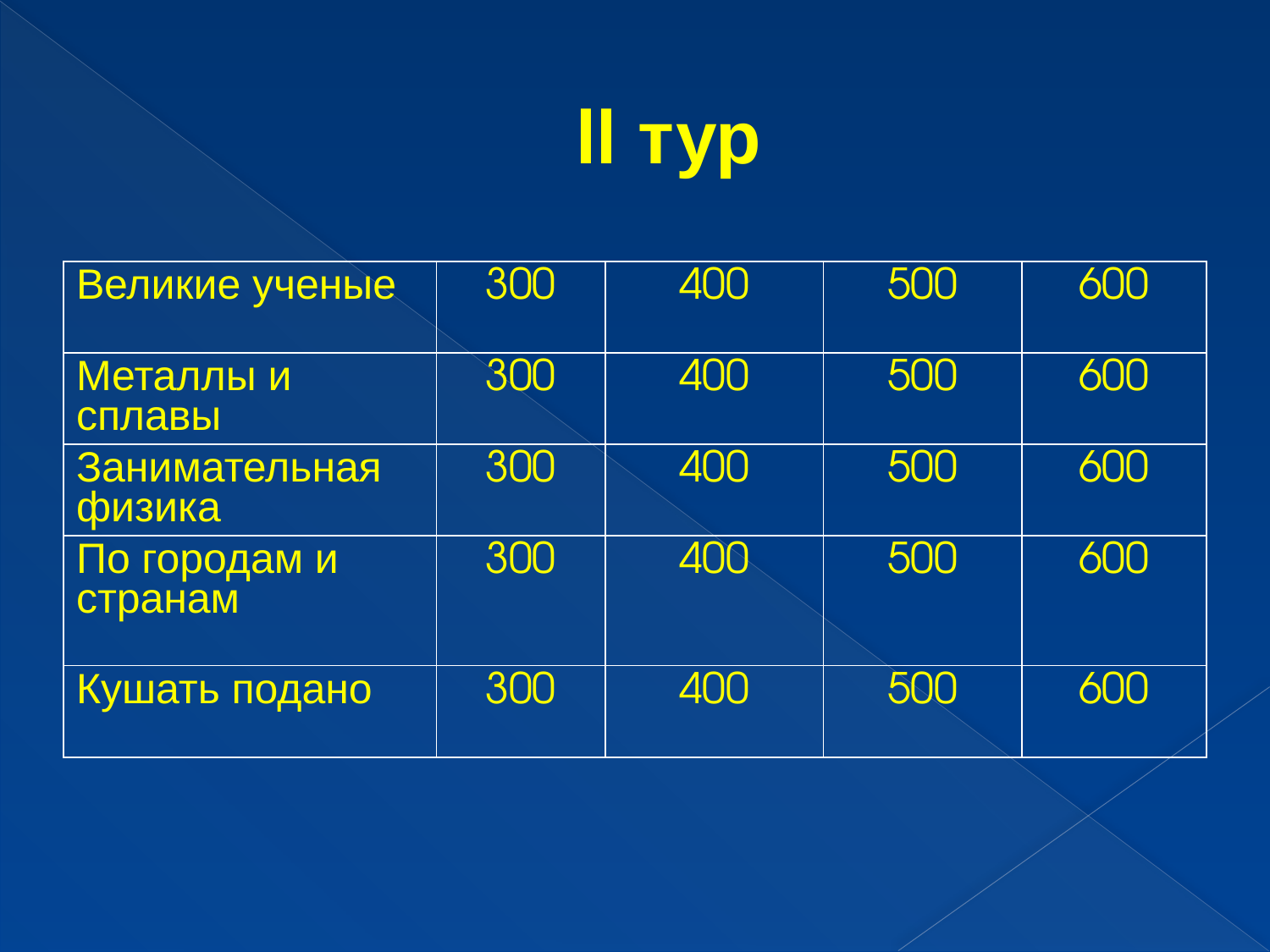

# II тур
| Великие ученые | 300 | 400 | 500 | 600 |
| --- | --- | --- | --- | --- |
| Металлы и сплавы | 300 | 400 | 500 | 600 |
| Занимательная физика | 300 | 400 | 500 | 600 |
| По городам и странам | 300 | 400 | 500 | 600 |
| Кушать подано | 300 | 400 | 500 | 600 |